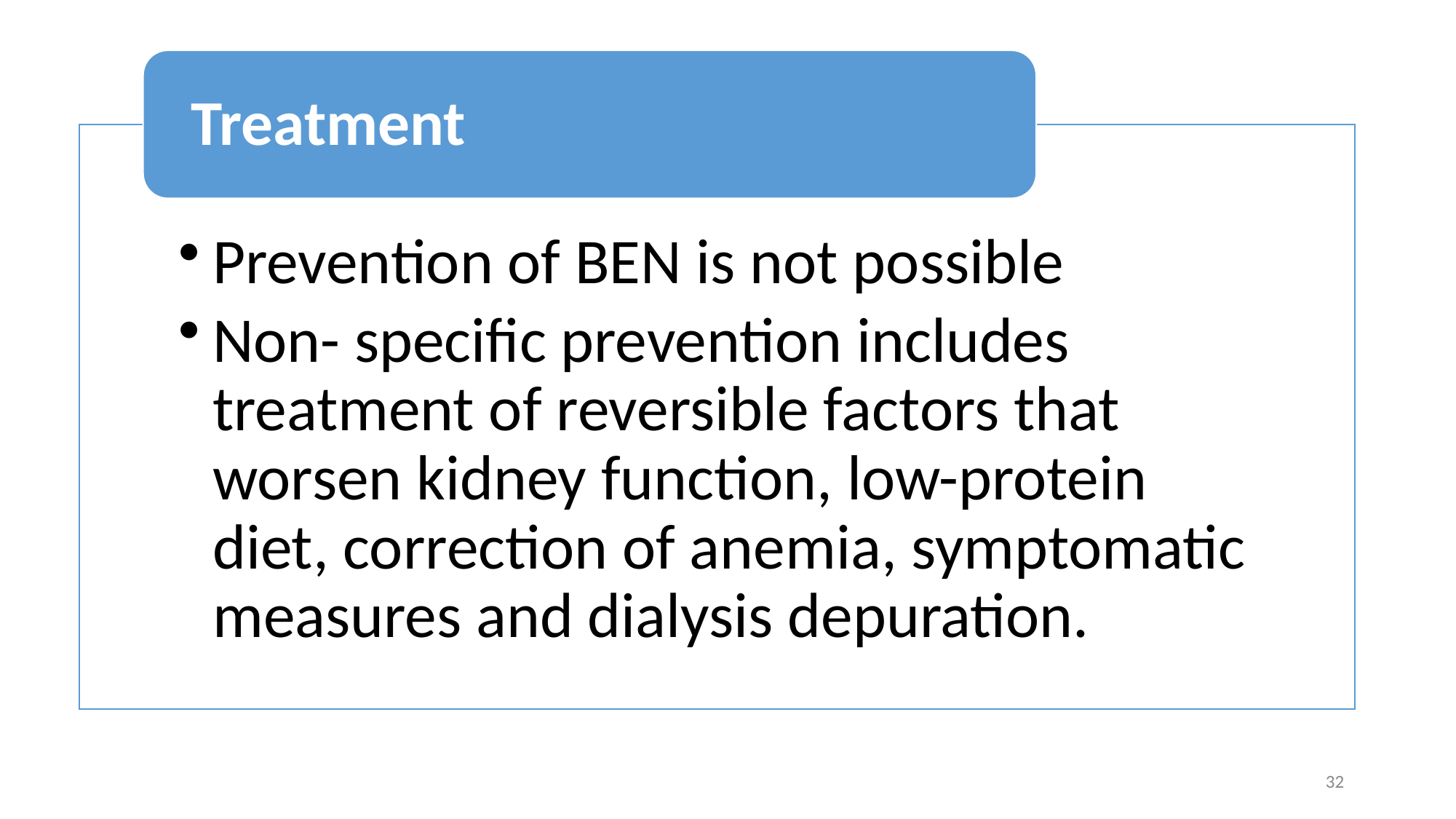

Prevention of BEN is not possible
Non- specific prevention includes treatment of reversible factors that worsen kidney function, low-protein diet, correction of anemia, symptomatic measures and dialysis depuration.
Treatment
32